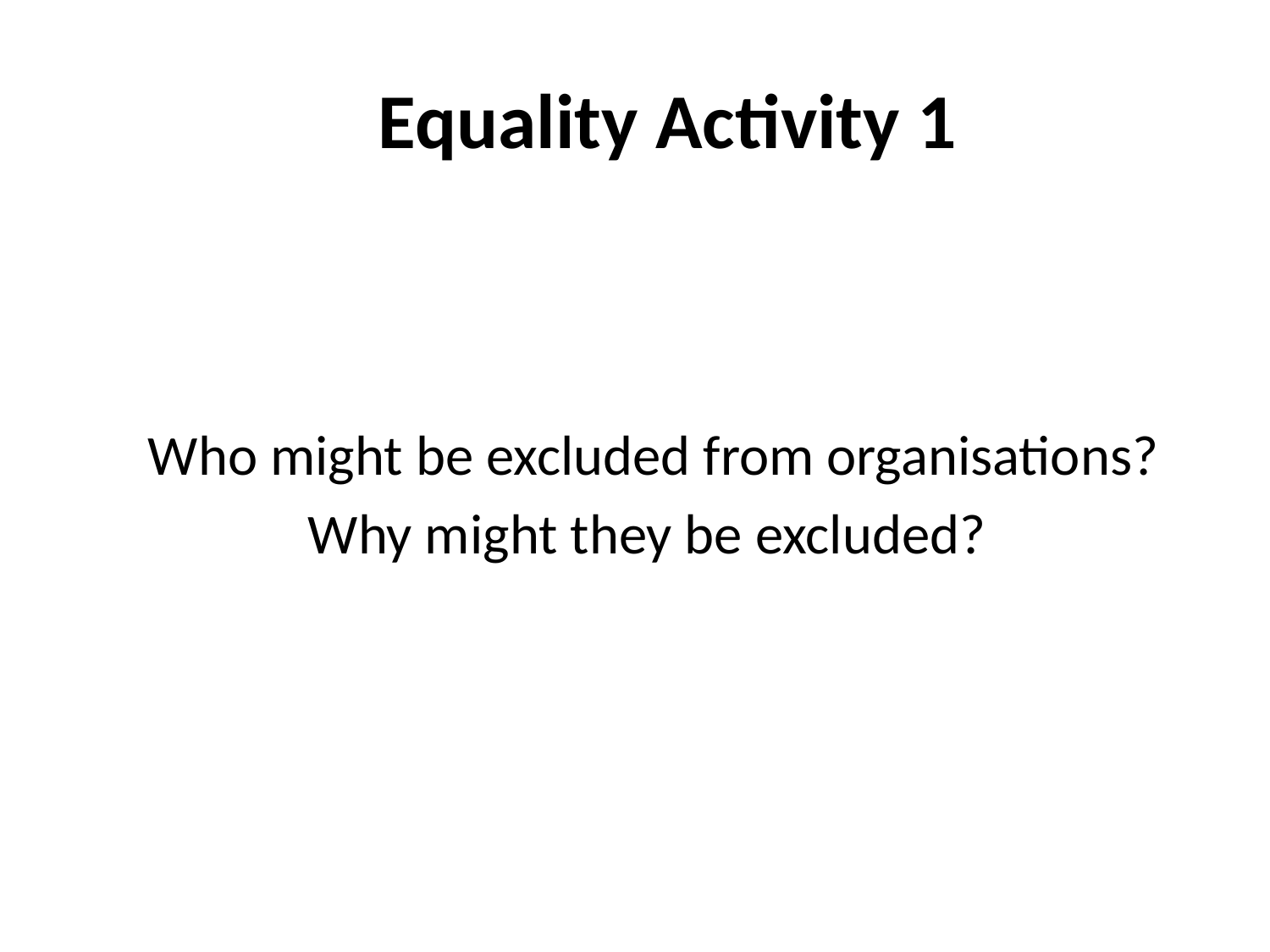

Equality Activity 1

Who might be excluded from organisations?
Why might they be excluded?